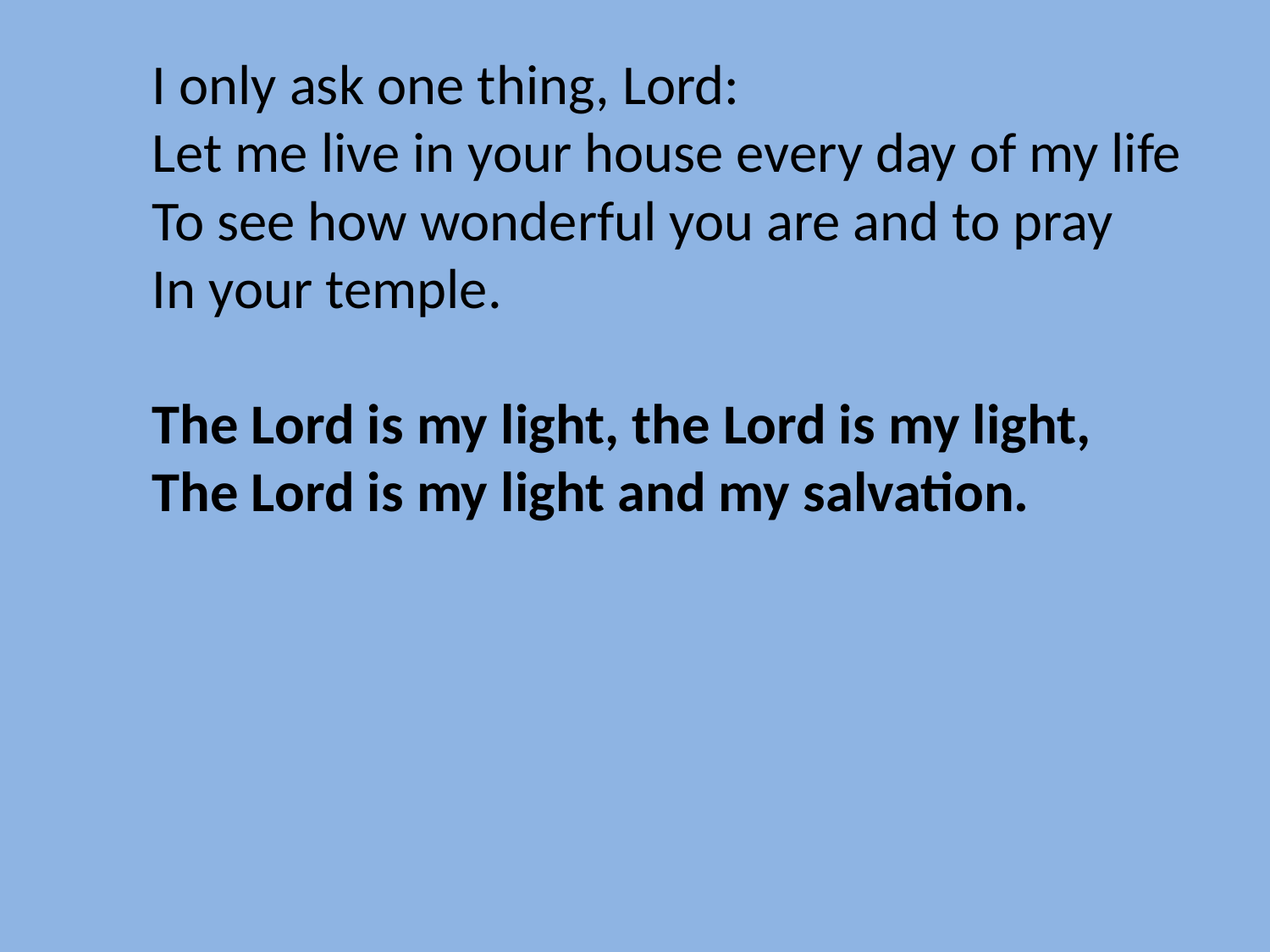

I only ask one thing, Lord:
Let me live in your house every day of my life
To see how wonderful you are and to pray
In your temple.

The Lord is my light, the Lord is my light,
The Lord is my light and my salvation.